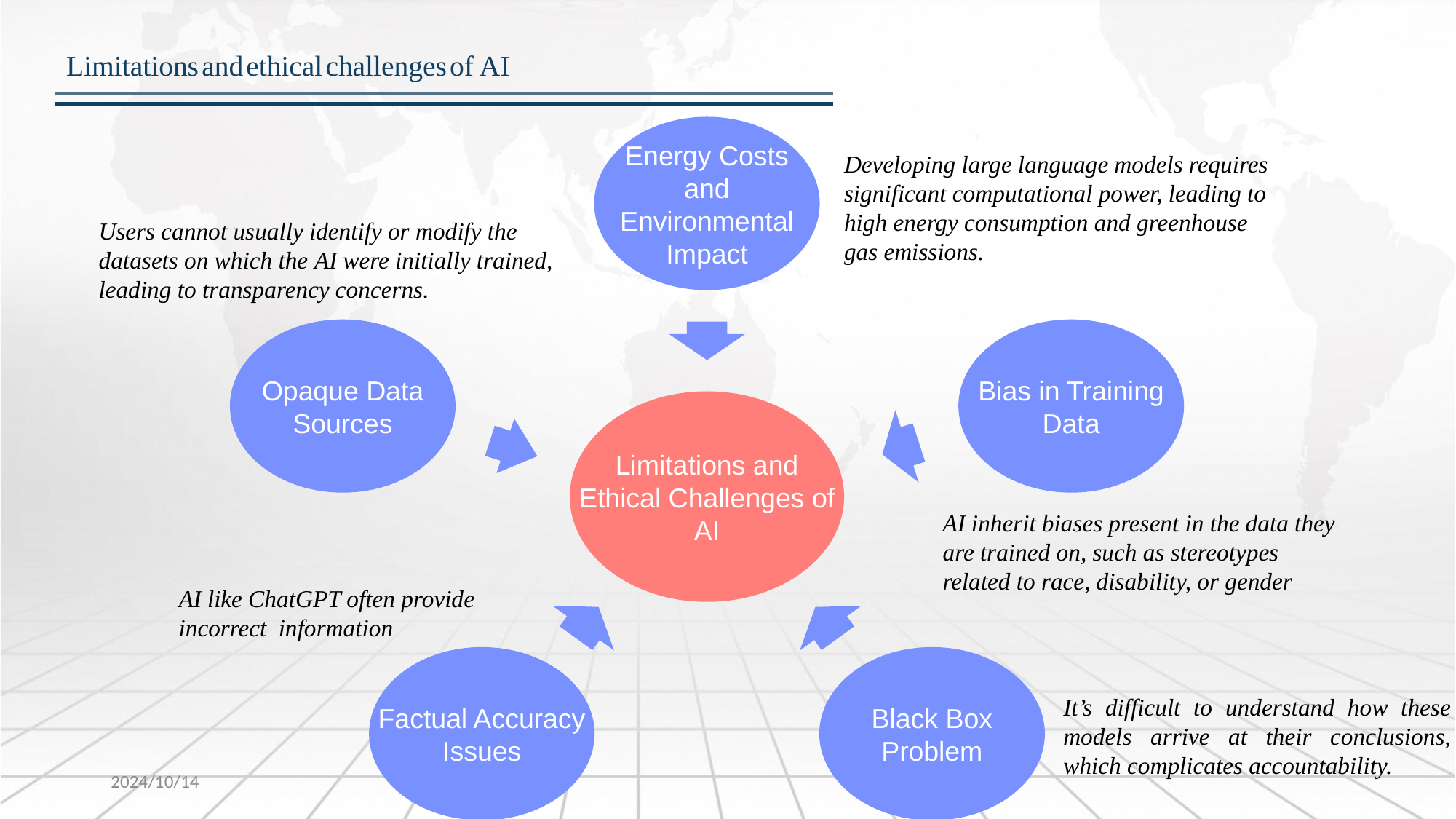

# Limitations and ethical challenges of  AI
Energy Costs and Environmental Impact

Opaque Data Sources

Bias in Training Data

Limitations and Ethical Challenges of AI

Black Box Problem

Factual Accuracy Issues
Developing large language models requires significant computational power, leading to high energy consumption and greenhouse gas emissions.
Users cannot usually identify or modify the datasets on which the AI were initially trained, leading to transparency concerns.
AI inherit biases present in the data they are trained on, such as stereotypes related to race, disability, or gender
AI like ChatGPT often provide incorrect  information
It’s difficult to understand how these models arrive at their conclusions, which complicates accountability.
2024/10/14